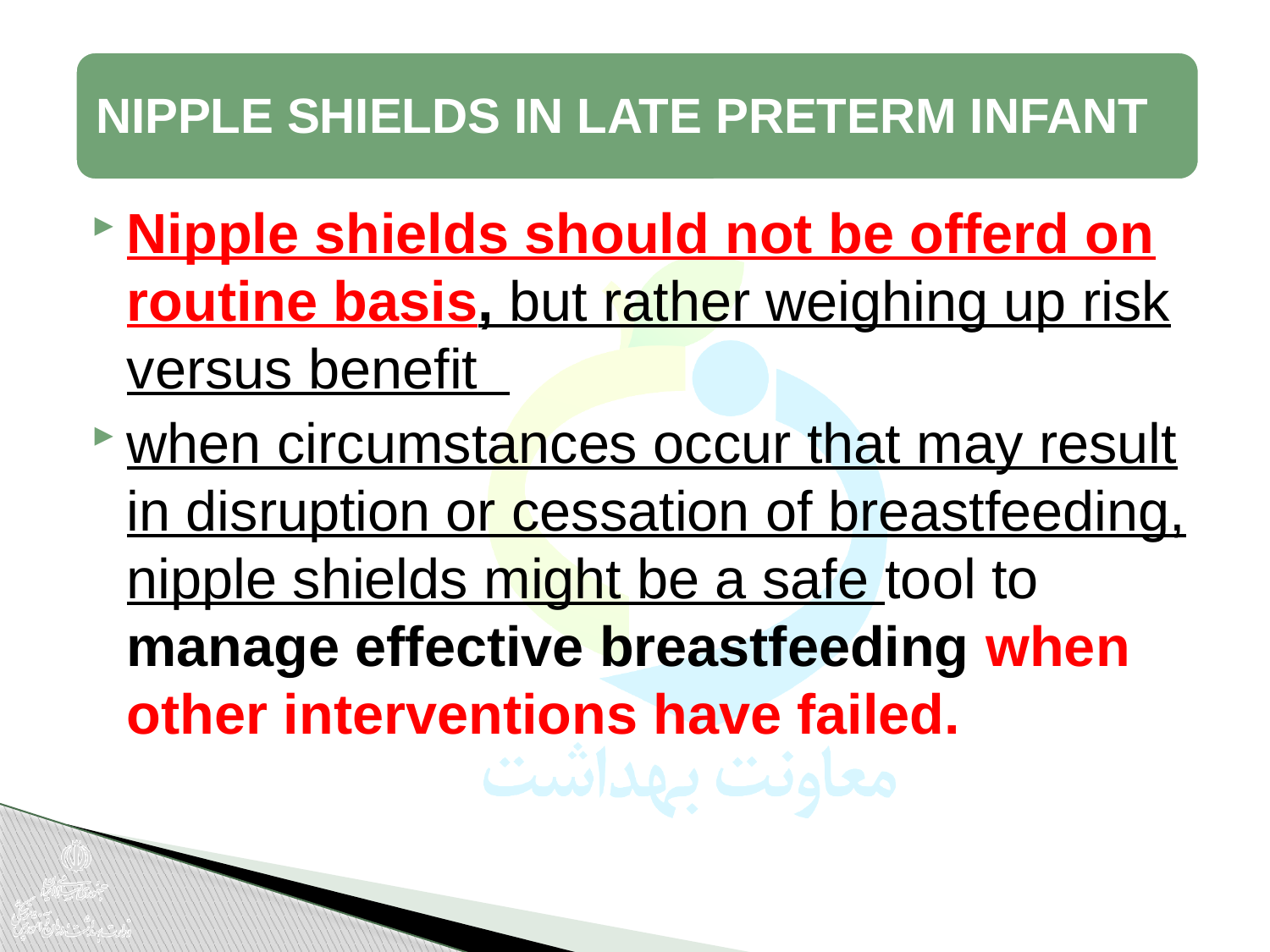

NIPPLE SHIELDS IN LATE PRETERM INFANT
Nipple shields should not be offerd on routine basis, but rather weighing up risk versus benefit
when circumstances occur that may result in disruption or cessation of breastfeeding, nipple shields might be a safe tool to manage effective breastfeeding when other interventions have failed.